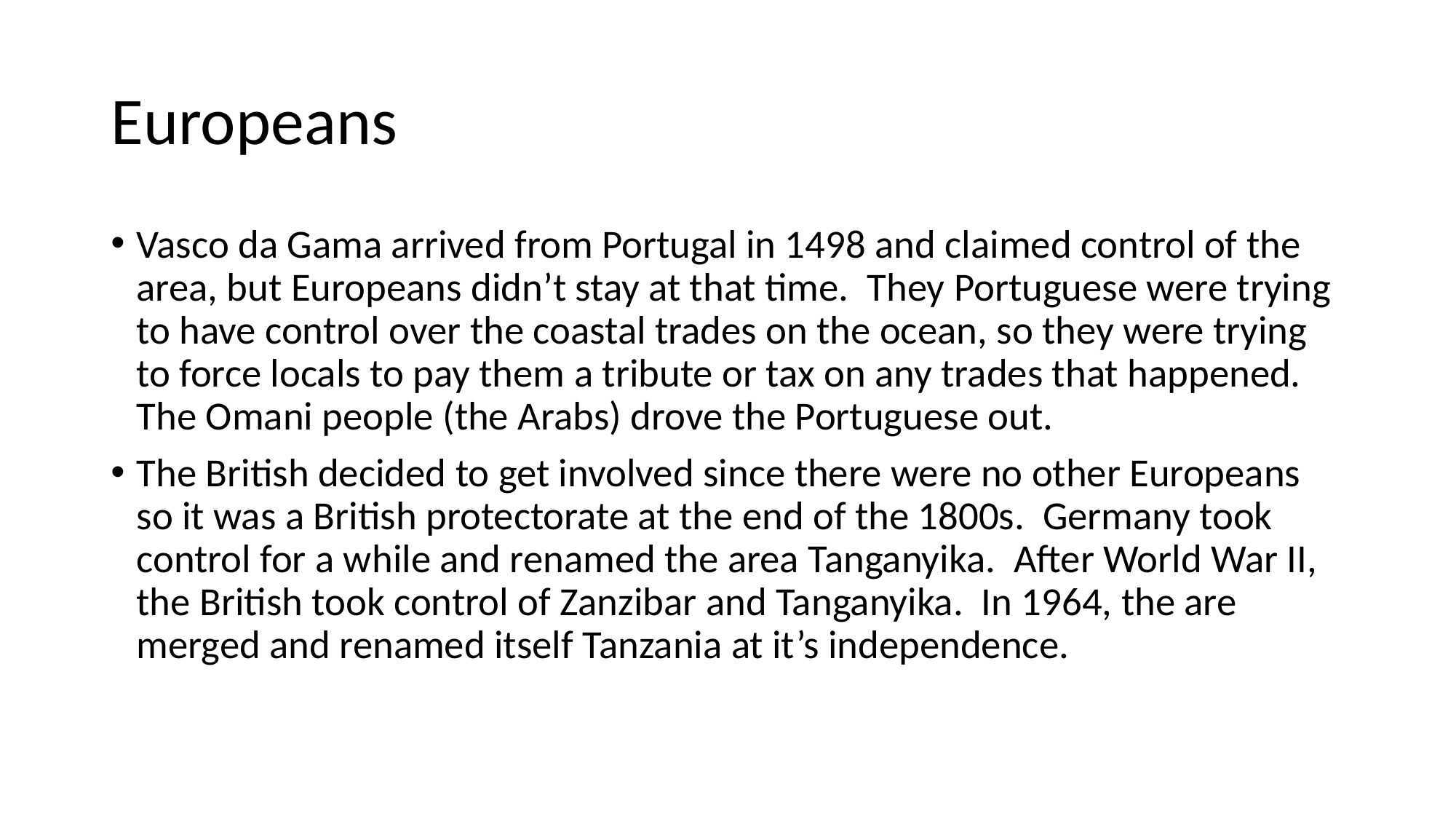

# Europeans
Vasco da Gama arrived from Portugal in 1498 and claimed control of the area, but Europeans didn’t stay at that time.  They Portuguese were trying to have control over the coastal trades on the ocean, so they were trying to force locals to pay them a tribute or tax on any trades that happened.  The Omani people (the Arabs) drove the Portuguese out.
The British decided to get involved since there were no other Europeans so it was a British protectorate at the end of the 1800s.  Germany took control for a while and renamed the area Tanganyika.  After World War II, the British took control of Zanzibar and Tanganyika.  In 1964, the are merged and renamed itself Tanzania at it’s independence.